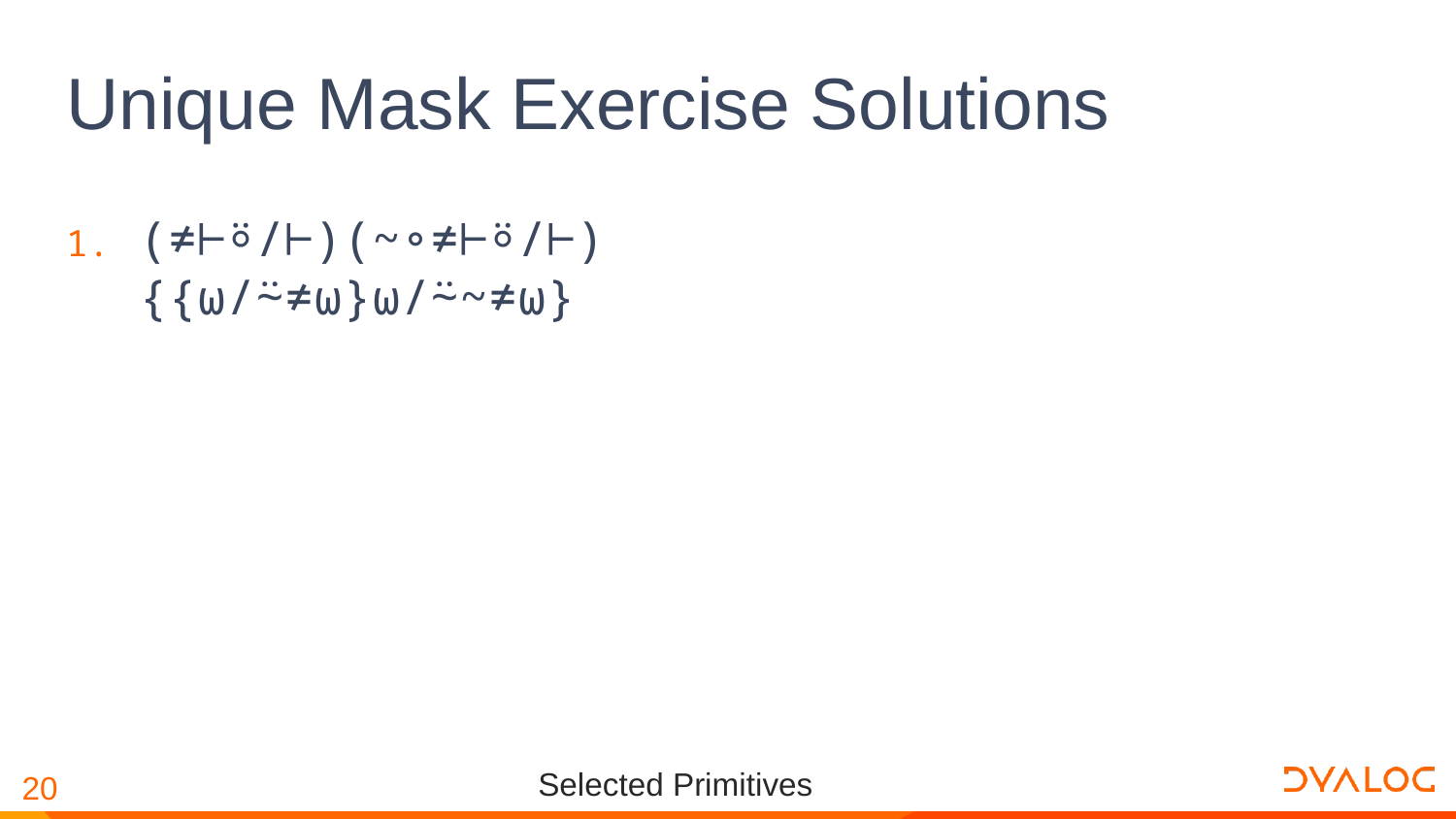

# Unique Mask Exercise Solutions
(≠⊢⍤/⊢)(~∘≠⊢⍤/⊢)
{{⍵/⍨≠⍵}⍵/⍨~≠⍵}